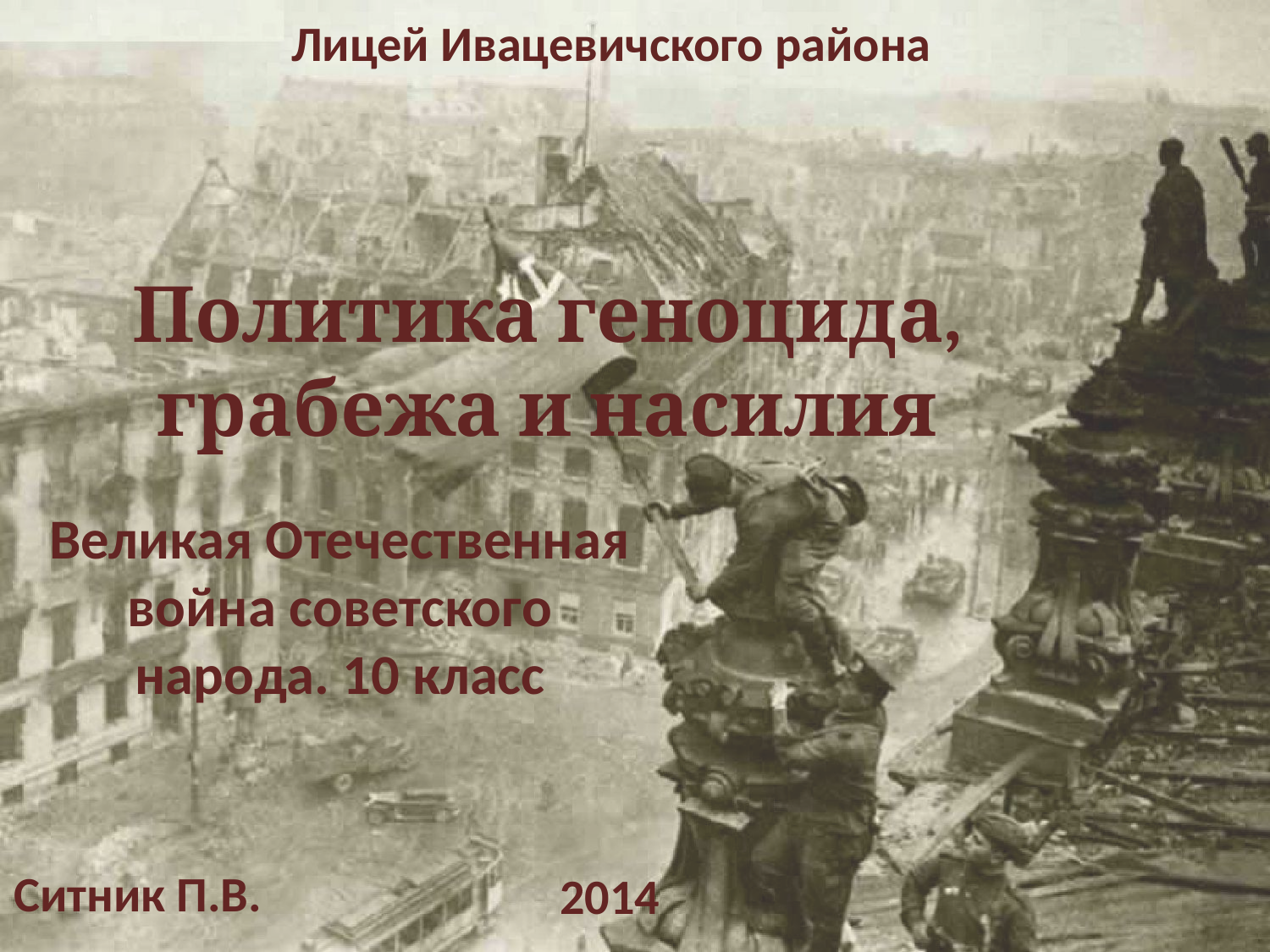

Лицей Ивацевичского района
# Политика геноцида, грабежа и насилия
Великая Отечественная война советского народа. 10 класс
Ситник П.В.
2014